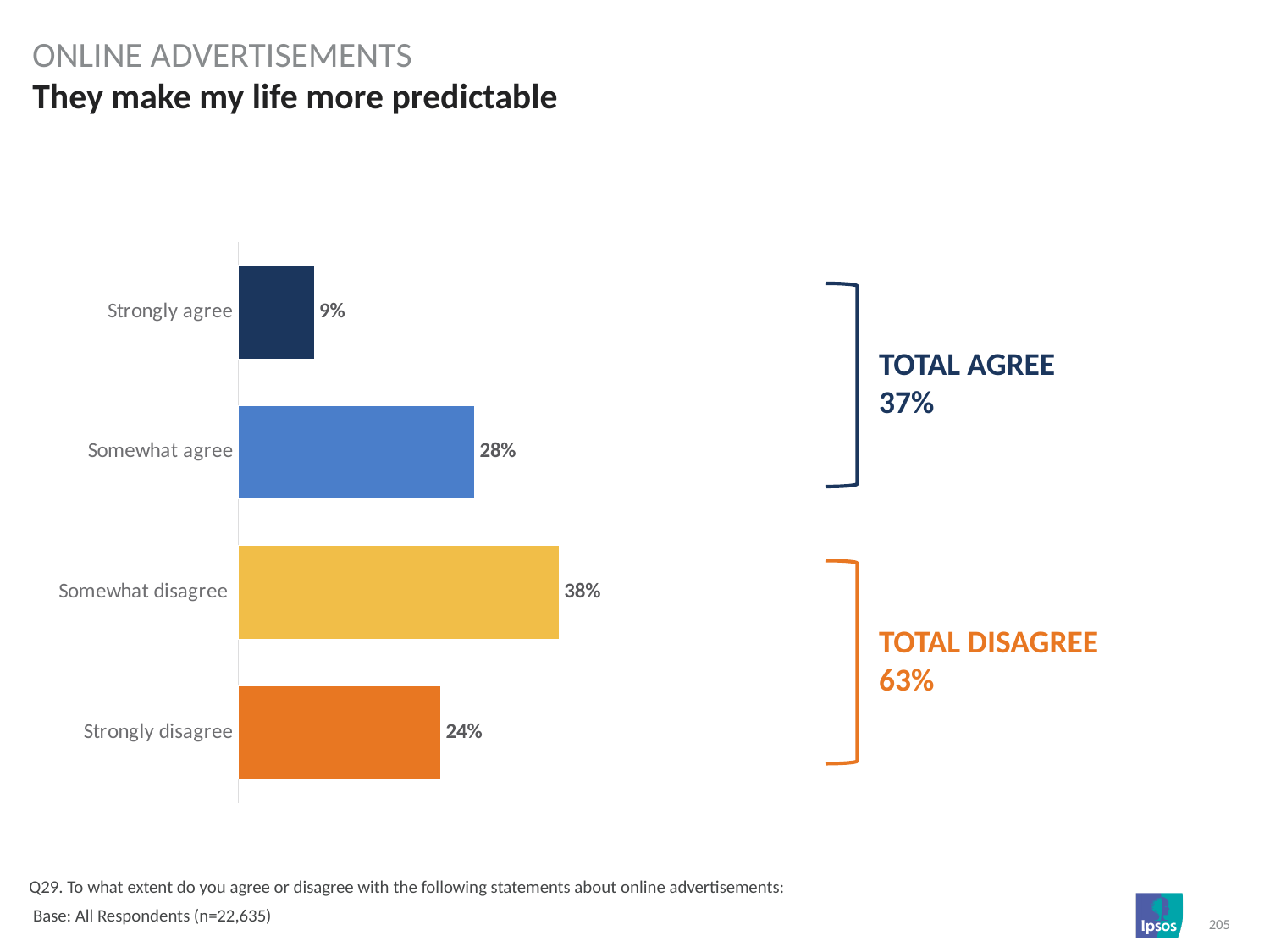

online advertisements
# They make my life more predictable

### Chart

| Category | Column1 |
|---|---|
| Strongly agree | 0.09 |
| Somewhat agree | 0.28 |
| Somewhat disagree  | 0.38 |
| Strongly disagree | 0.24 |
TOTAL AGREE
37%

TOTAL DISAGREE
63%
Q29. To what extent do you agree or disagree with the following statements about online advertisements:
 Base: All Respondents (n=22,635)